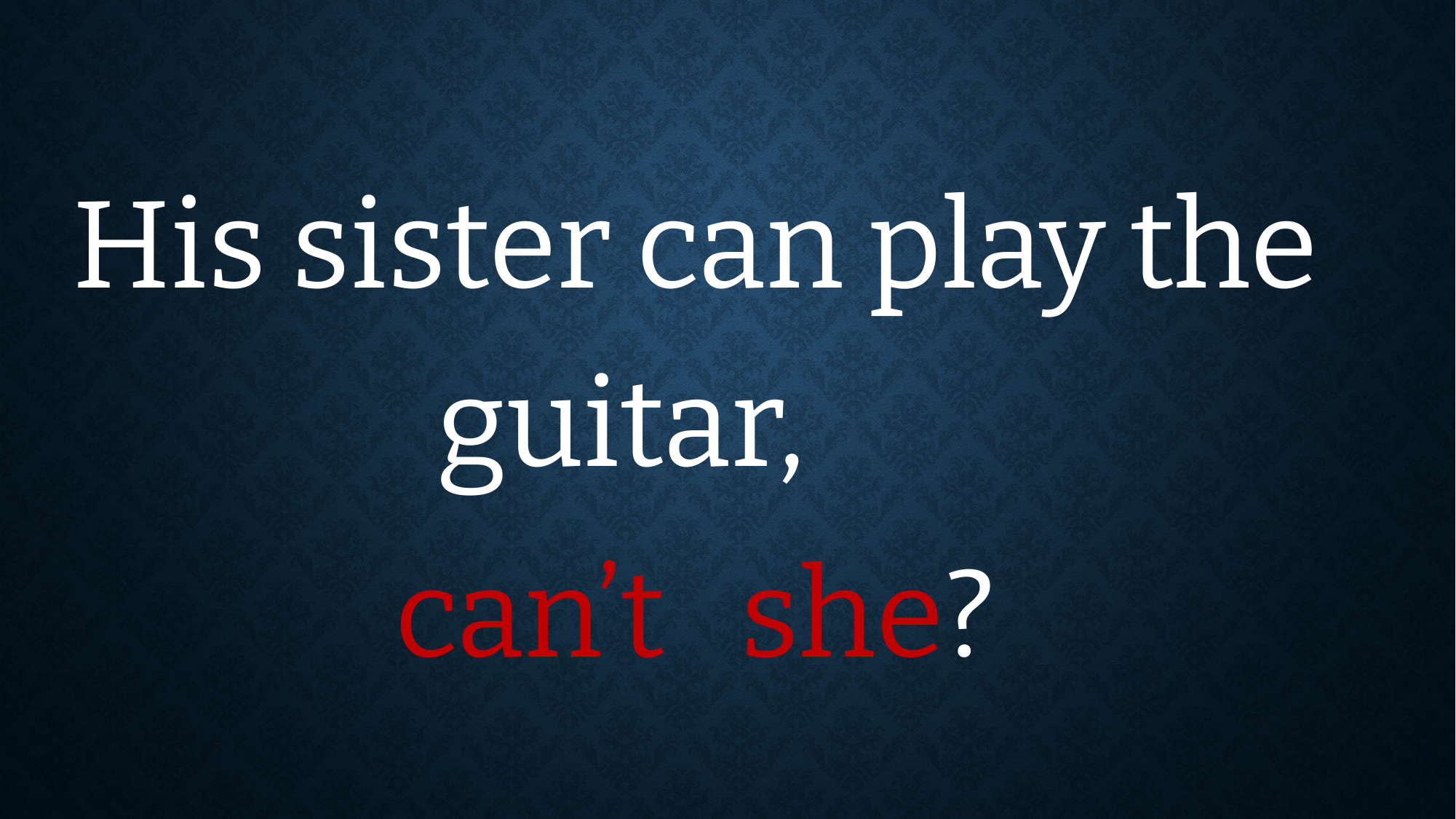

#
His sister can play the guitar,
can’t   she?